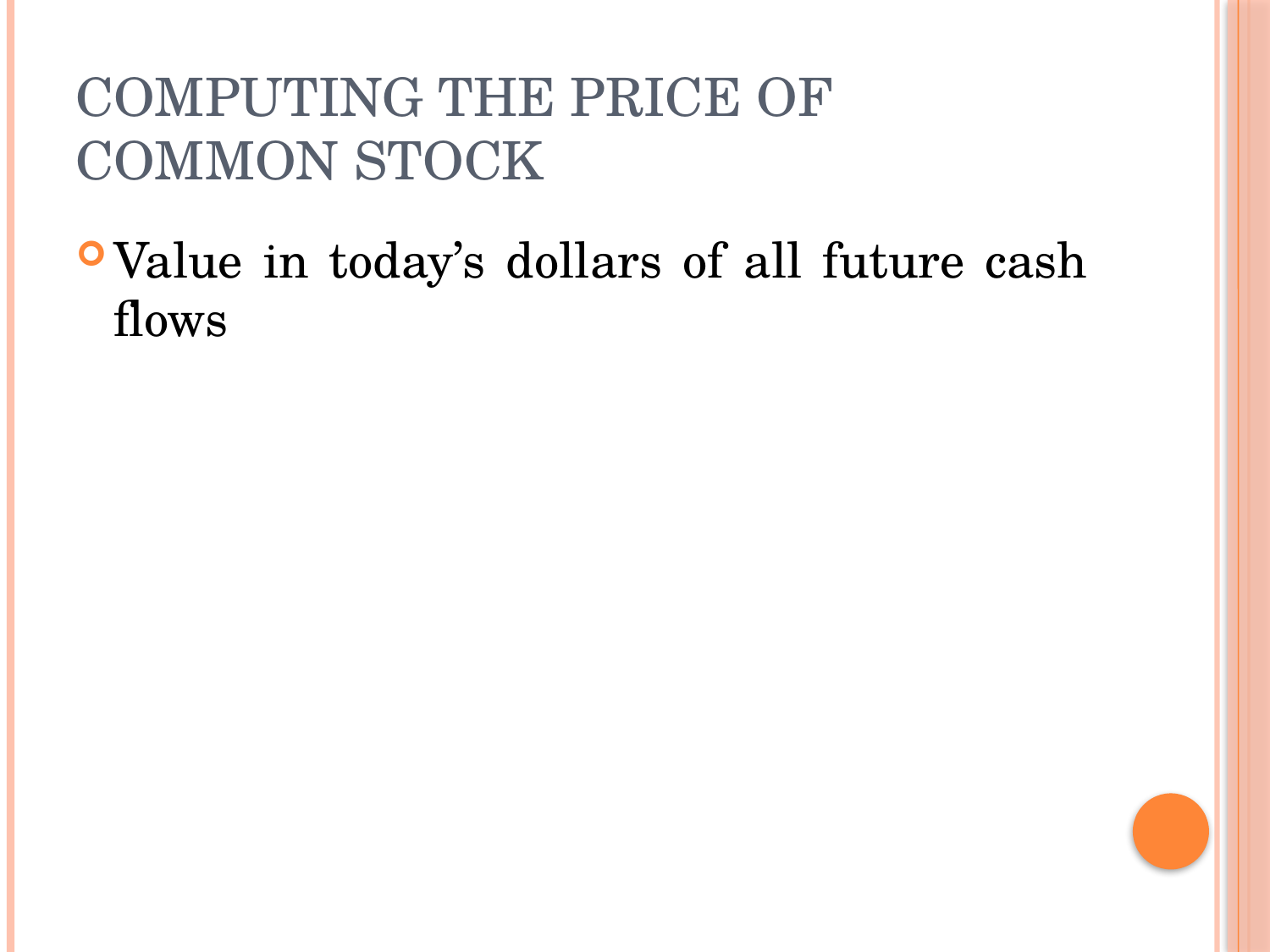

# Computing the price of common stock
Value in today’s dollars of all future cash flows